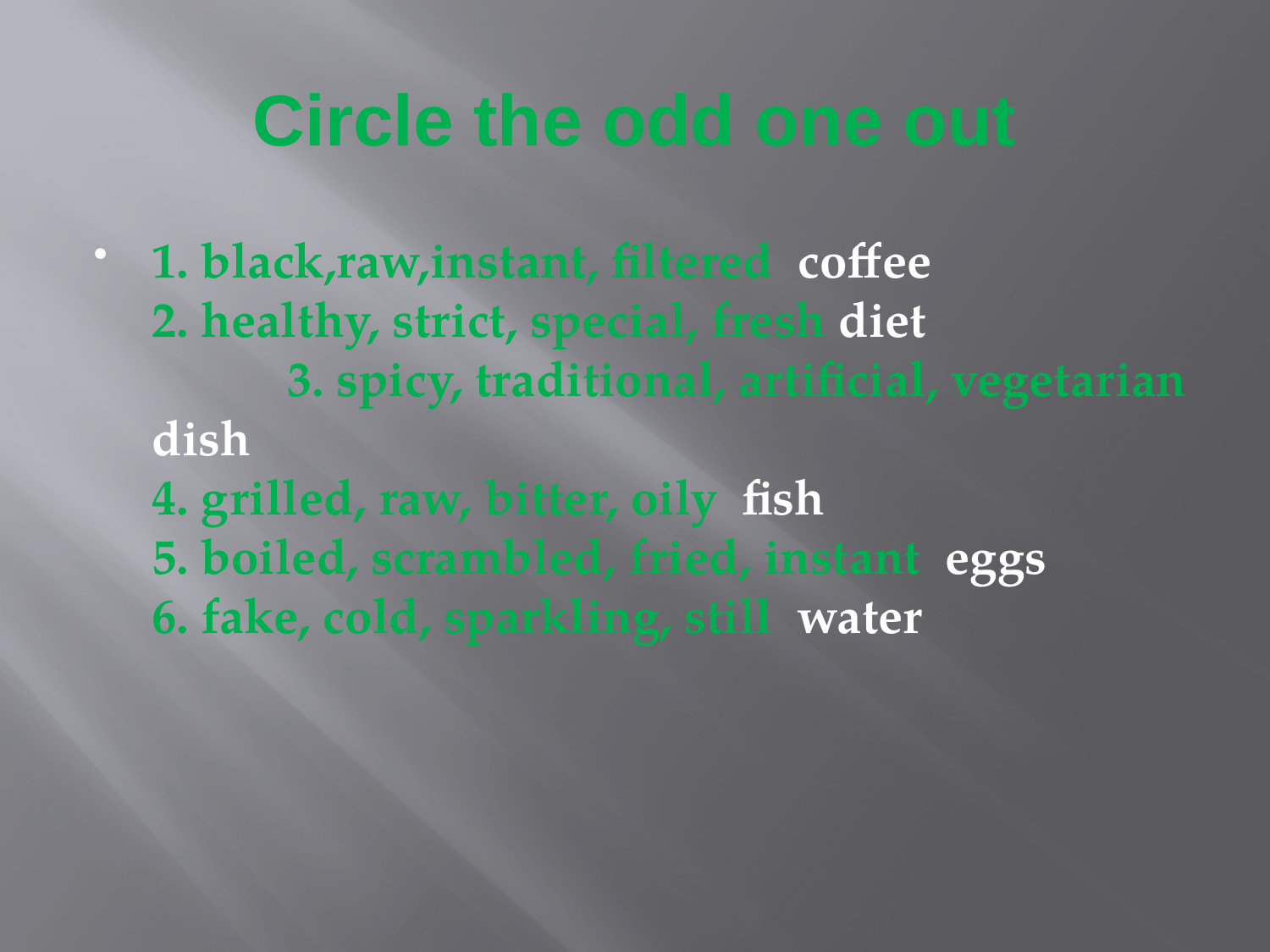

# Circle the odd one out
1. black,raw,instant, filtered  coffee
2. healthy, strict, special, fresh diet
           3. spicy, traditional, artificial, vegetarian dish
4. grilled, raw, bitter, oily  fish
5. boiled, scrambled, fried, instant  eggs
6. fake, cold, sparkling, still  water